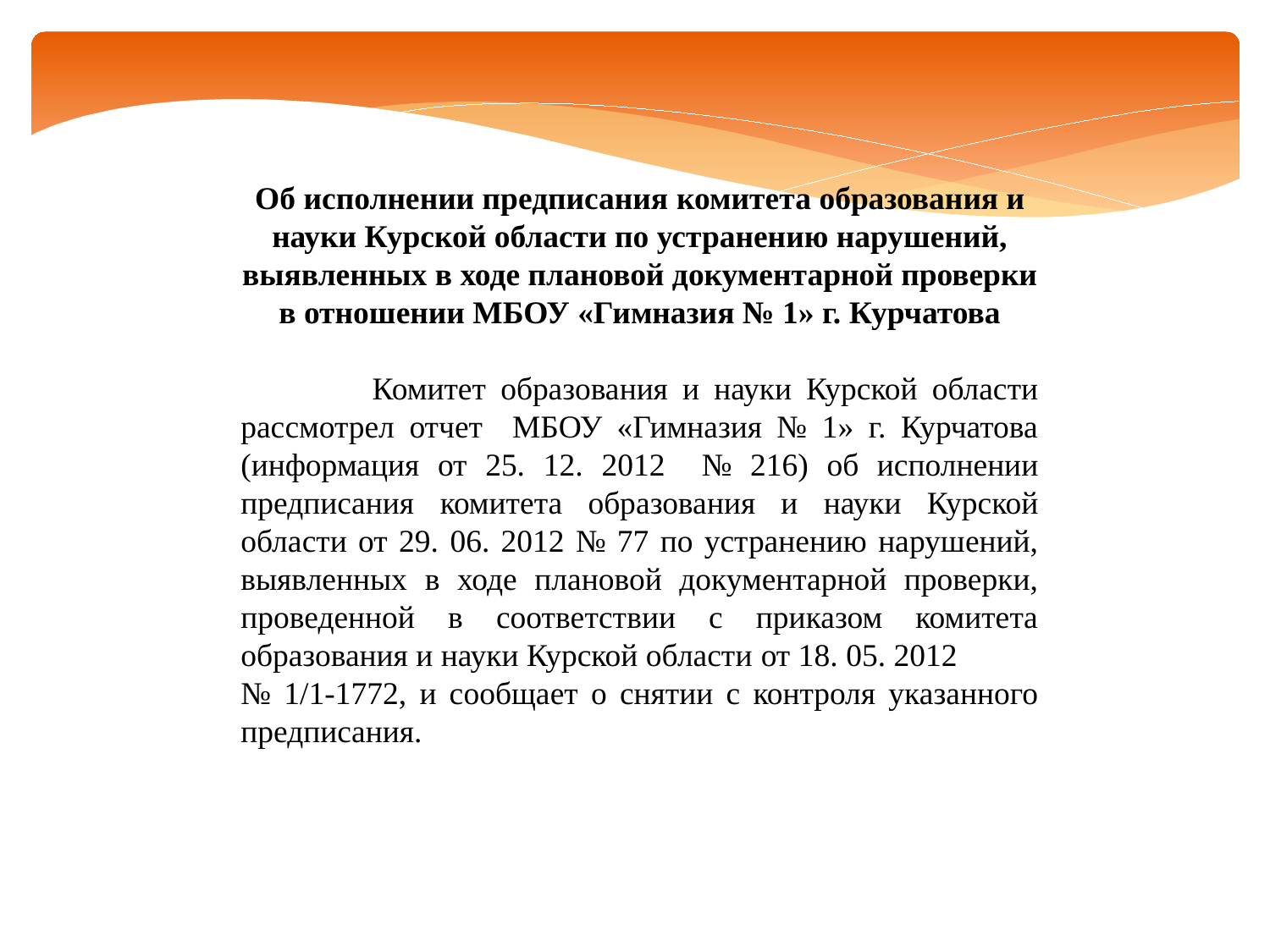

Об исполнении предписания комитета образования и науки Курской области по устранению нарушений, выявленных в ходе плановой документарной проверки в отношении МБОУ «Гимназия № 1» г. Курчатова

         Комитет образования и науки Курской области рассмотрел отчет  МБОУ «Гимназия № 1» г. Курчатова (информация от 25. 12. 2012  № 216) об исполнении предписания комитета образования и науки Курской области от 29. 06. 2012 № 77 по устранению нарушений, выявленных в ходе плановой документарной проверки, проведенной в соответствии с приказом комитета образования и науки Курской области от 18. 05. 2012
№ 1/1-1772, и сообщает о снятии с контроля указанного предписания.